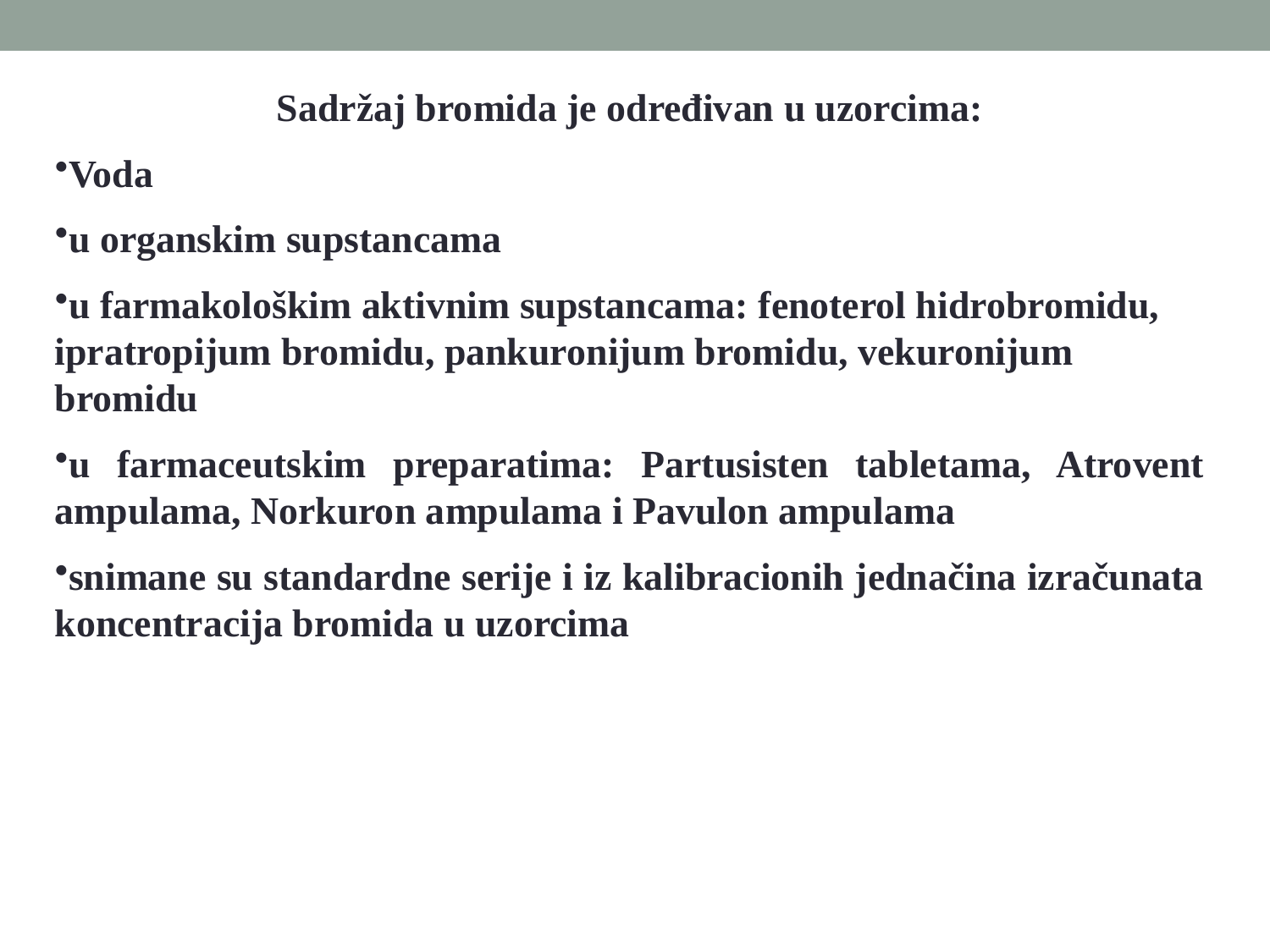

Sadržaj bromida je određivan u uzorcima:
Voda
u organskim supstancama
u farmakološkim aktivnim supstancama: fenoterol hidrobromidu, ipratropijum bromidu, pankuronijum bromidu, vekuronijum bromidu
u farmaceutskim preparatima: Partusisten tabletama, Atrovent ampulama, Norkuron ampulama i Pavulon ampulama
snimane su standardne serije i iz kalibracionih jednačina izračunata koncentracija bromida u uzorcima